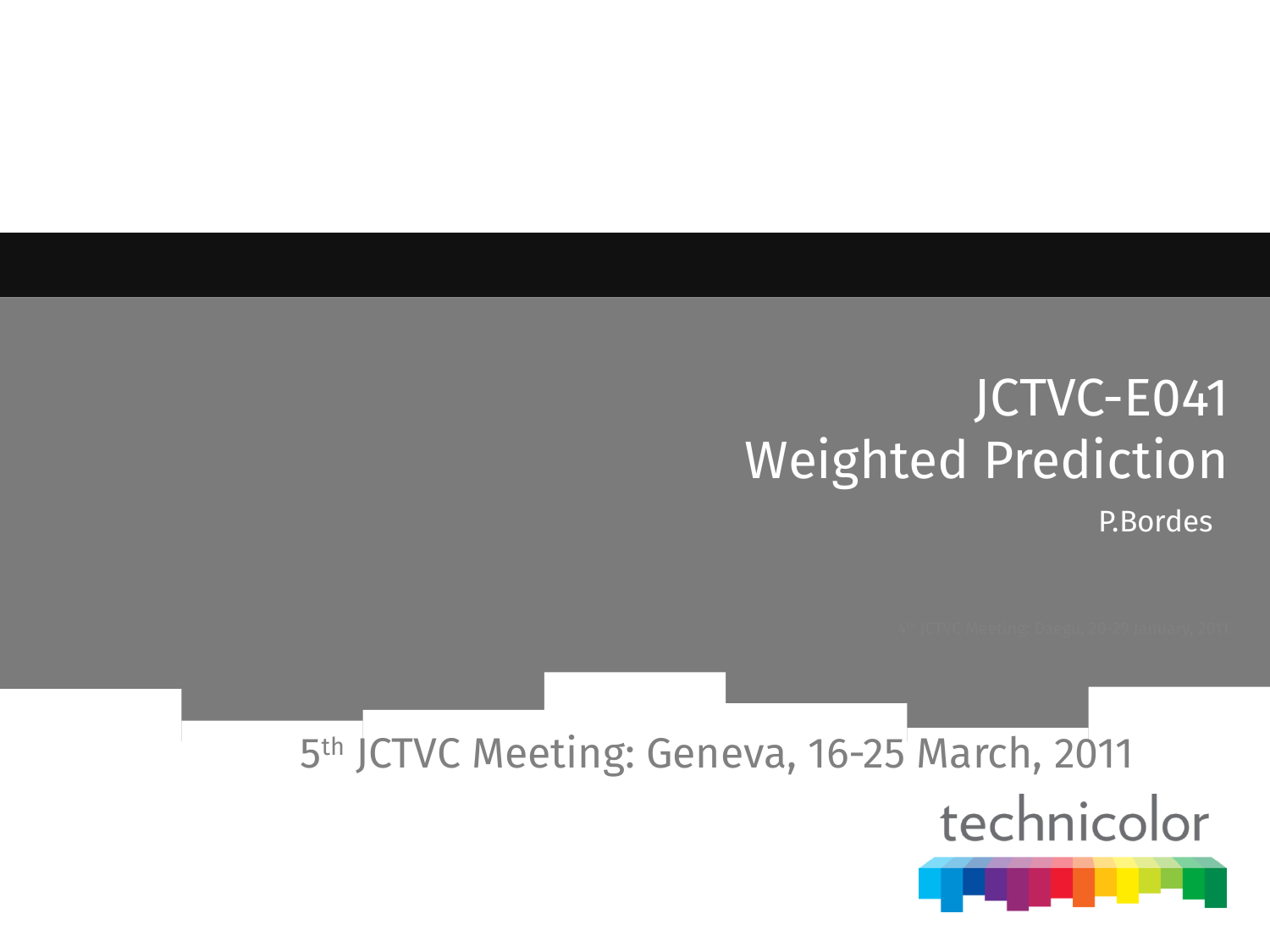

# JCTVC-E041 Weighted Prediction
 P.Bordes

4th JCTVC Meeting: Daegu, 20-29 January, 2011
5th JCTVC Meeting: Geneva, 16-25 March, 2011